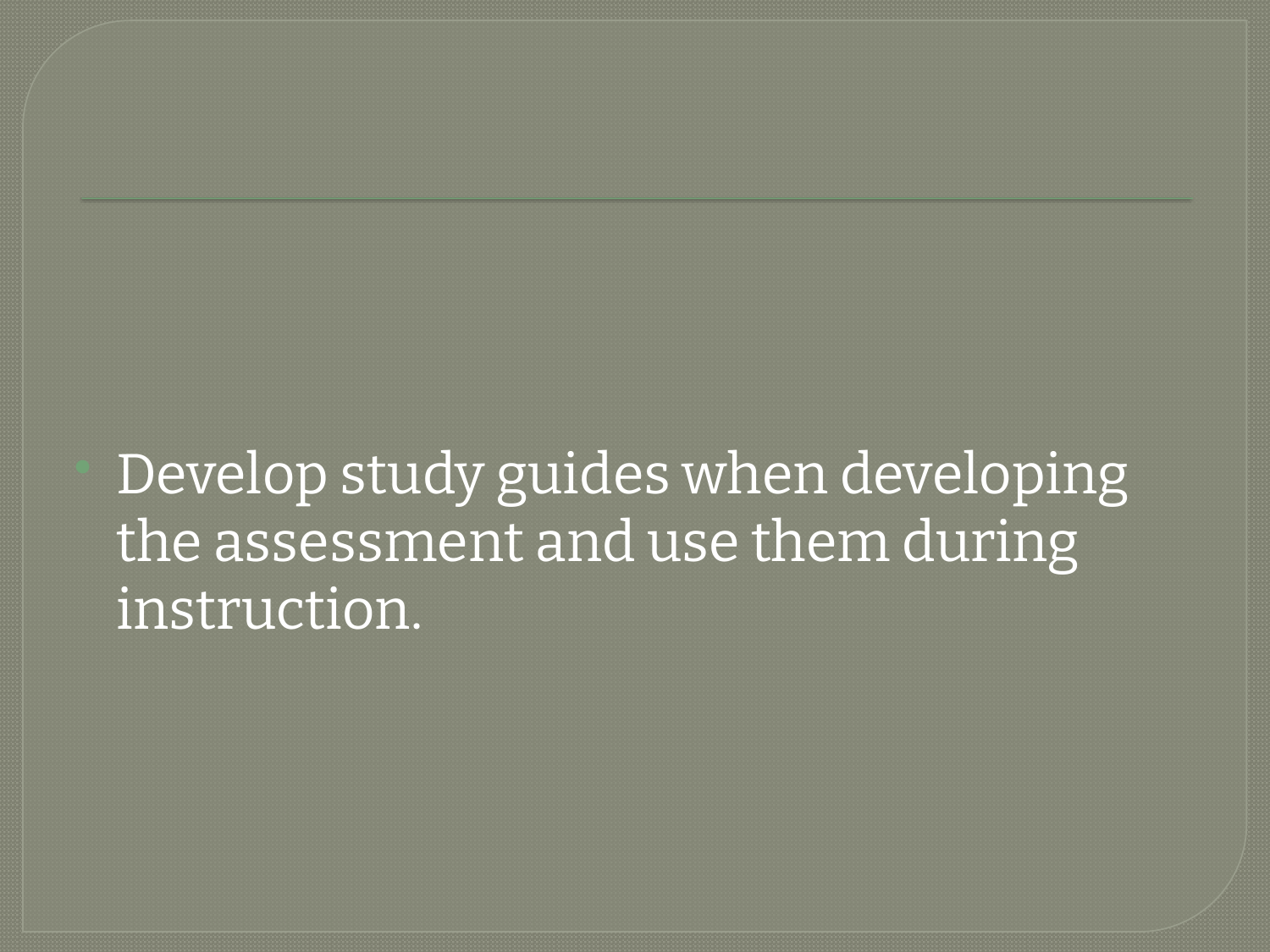

#

Develop study guides when developing the assessment and use them during instruction.